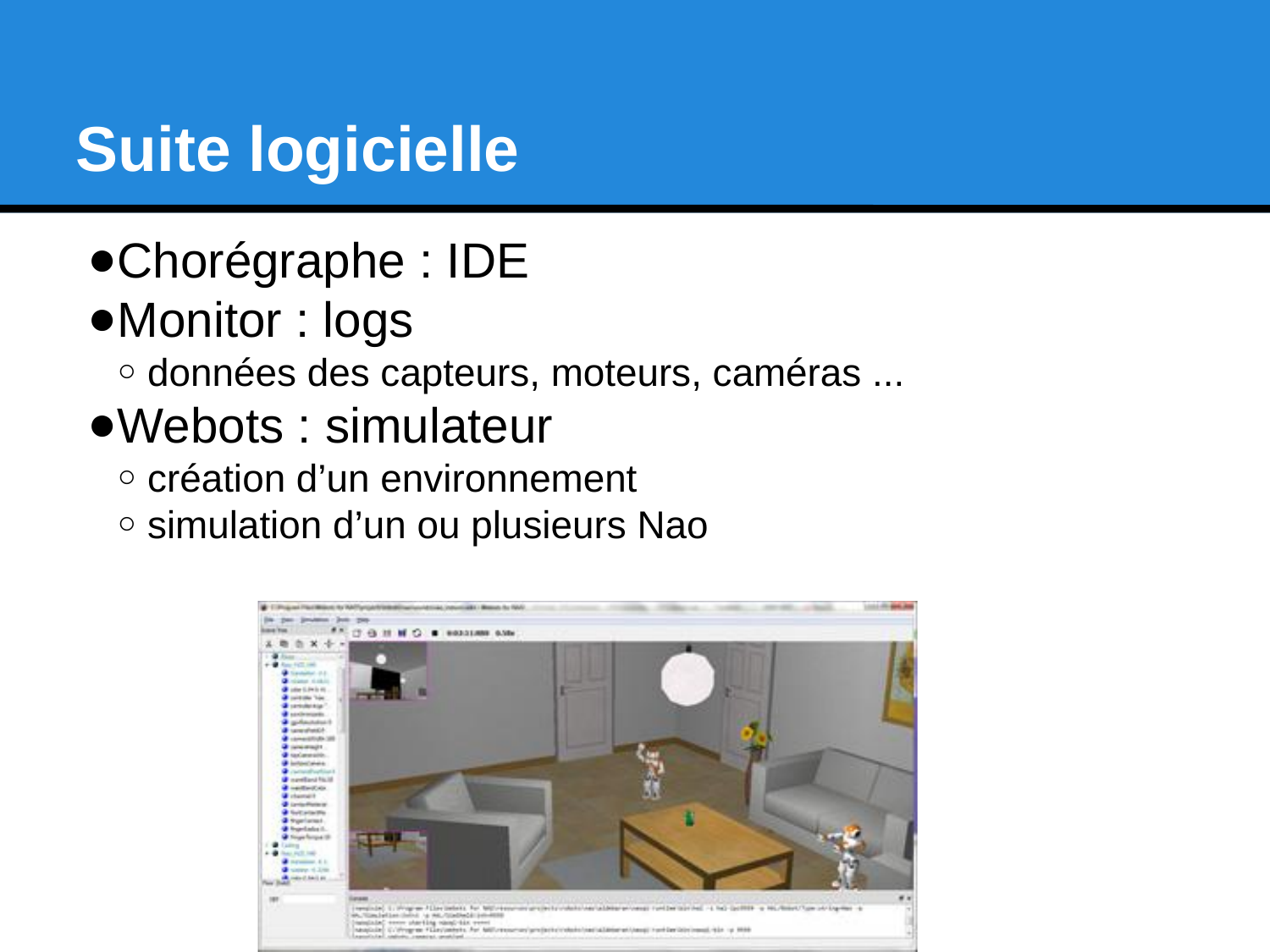

Suite logicielle
Chorégraphe : IDE
Monitor : logs
données des capteurs, moteurs, caméras ...
Webots : simulateur
création d’un environnement
simulation d’un ou plusieurs Nao